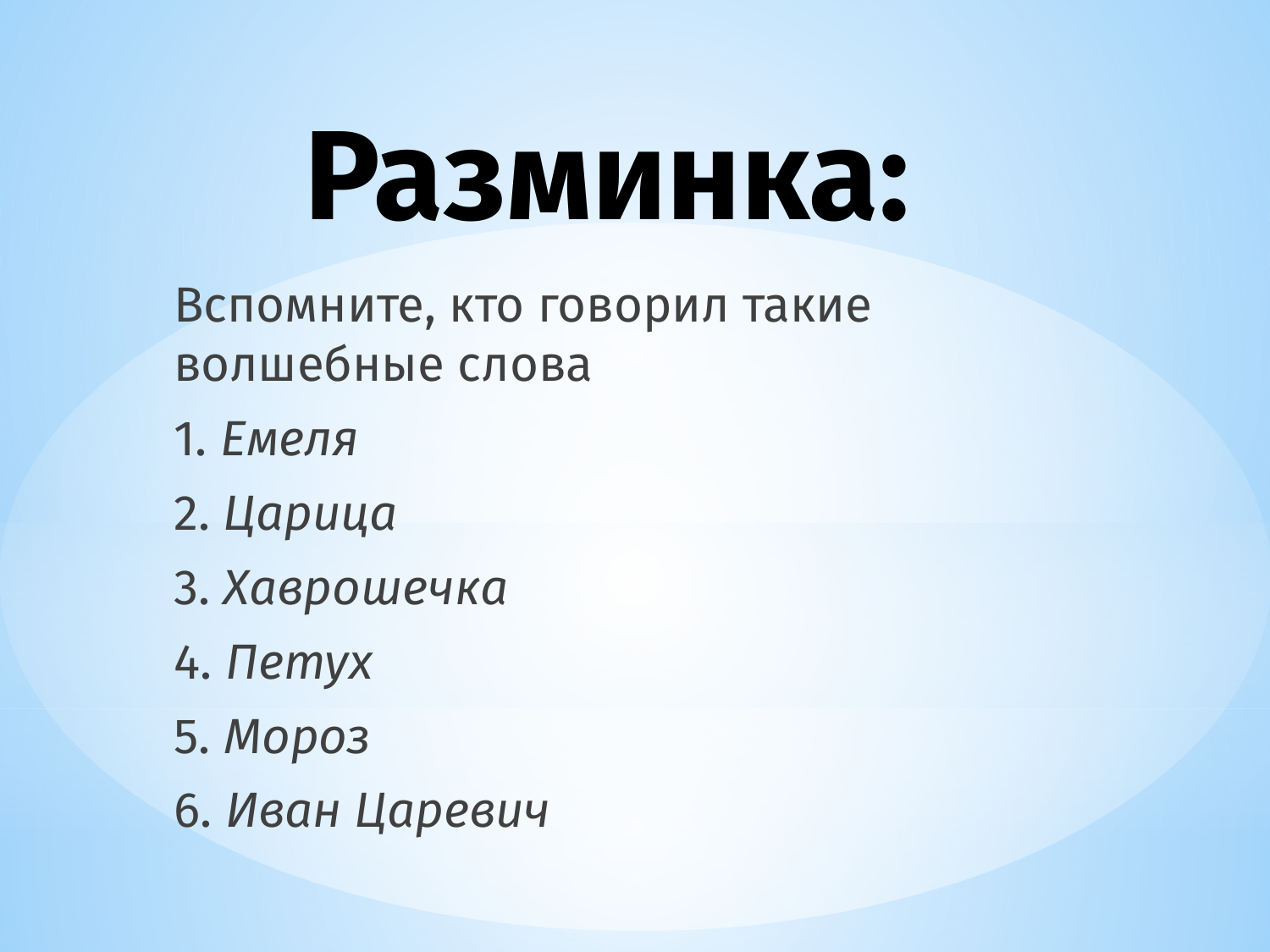

# Разминка:
Вспомните, кто говорил такие волшебные слова
1. Емеля
2. Царица
3. Хаврошечка
4. Петух
5. Мороз
6. Иван Царевич